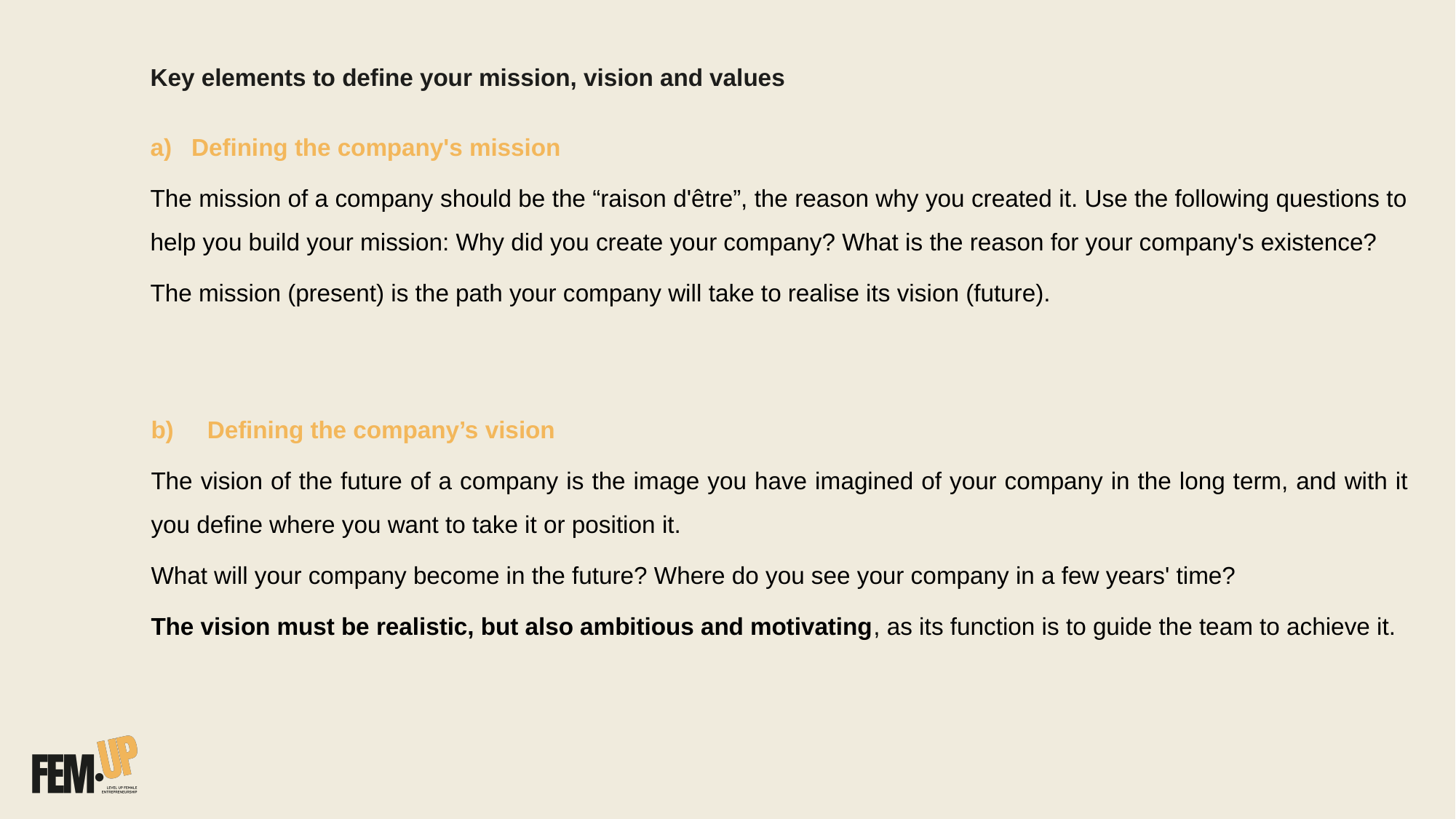

Key elements to define your mission, vision and values
Defining the company's mission
The mission of a company should be the “raison d'être”, the reason why you created it. Use the following questions to help you build your mission: Why did you create your company? What is the reason for your company's existence?
The mission (present) is the path your company will take to realise its vision (future).
b)     Defining the company’s vision
The vision of the future of a company is the image you have imagined of your company in the long term, and with it you define where you want to take it or position it.
What will your company become in the future? Where do you see your company in a few years' time?
The vision must be realistic, but also ambitious and motivating, as its function is to guide the team to achieve it.